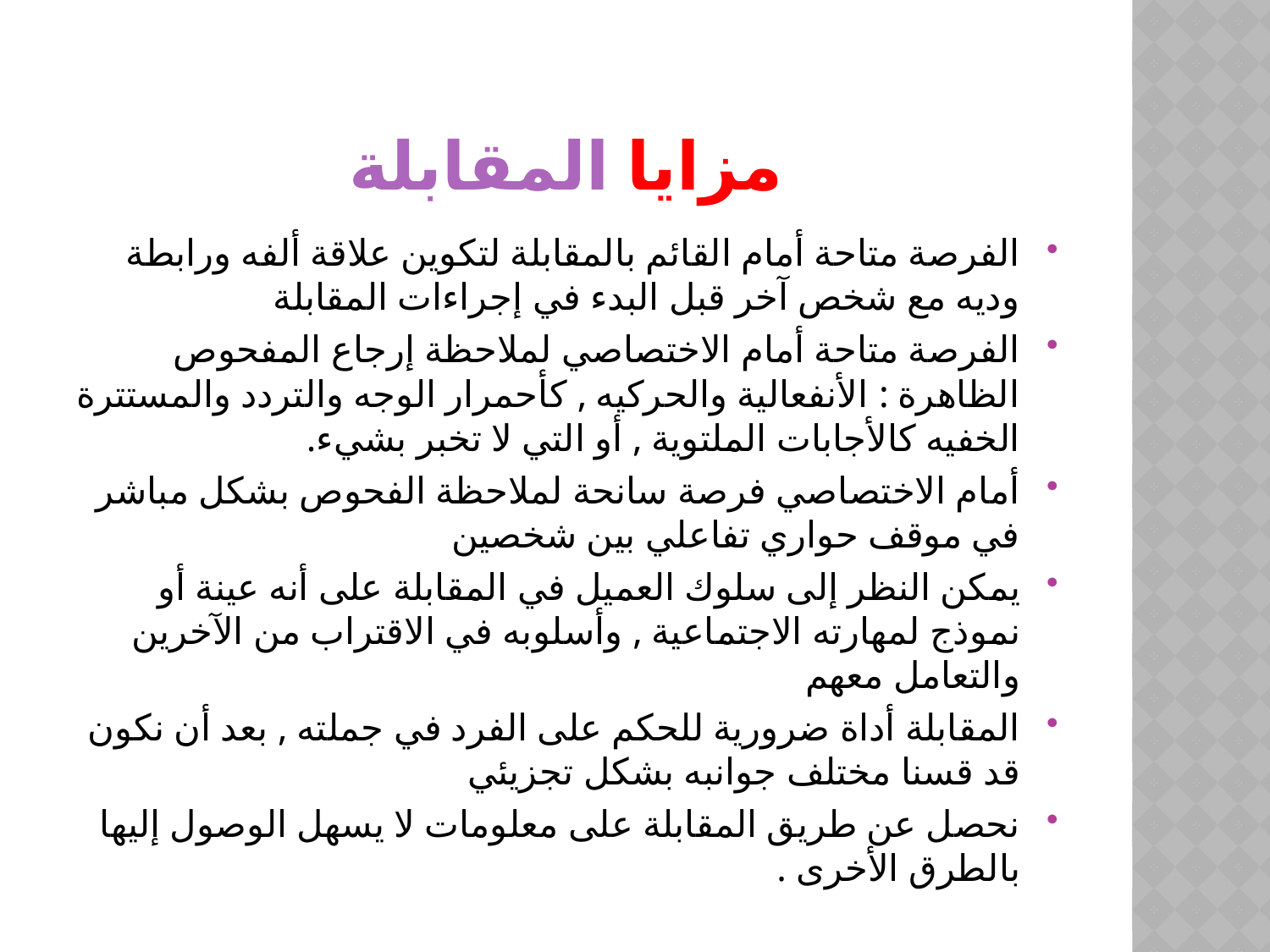

# مزايا المقابلة
الفرصة متاحة أمام القائم بالمقابلة لتكوين علاقة ألفه ورابطة وديه مع شخص آخر قبل البدء في إجراءات المقابلة
الفرصة متاحة أمام الاختصاصي لملاحظة إرجاع المفحوص الظاهرة : الأنفعالية والحركيه , كأحمرار الوجه والتردد والمستترة الخفيه كالأجابات الملتوية , أو التي لا تخبر بشيء.
أمام الاختصاصي فرصة سانحة لملاحظة الفحوص بشكل مباشر في موقف حواري تفاعلي بين شخصين
يمكن النظر إلى سلوك العميل في المقابلة على أنه عينة أو نموذج لمهارته الاجتماعية , وأسلوبه في الاقتراب من الآخرين والتعامل معهم
المقابلة أداة ضرورية للحكم على الفرد في جملته , بعد أن نكون قد قسنا مختلف جوانبه بشكل تجزيئي
نحصل عن طريق المقابلة على معلومات لا يسهل الوصول إليها بالطرق الأخرى .